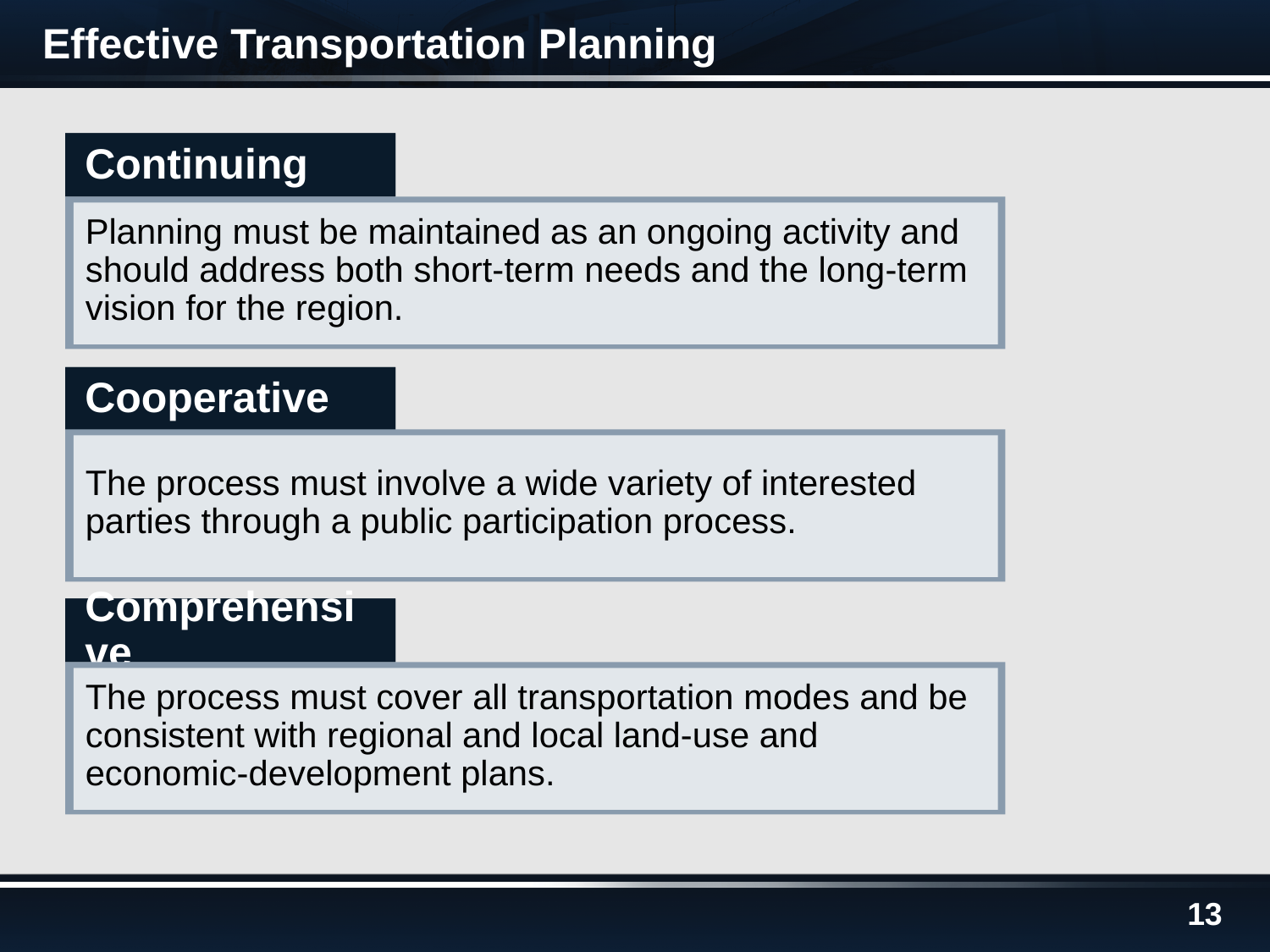

# Effective Transportation Planning

Continuing

Planning must be maintained as an ongoing activity and should address both short-term needs and the long-term vision for the region.

Cooperative

The process must involve a wide variety of interested parties through a public participation process.

Comprehensive

The process must cover all transportation modes and be consistent with regional and local land-use and economic-development plans.